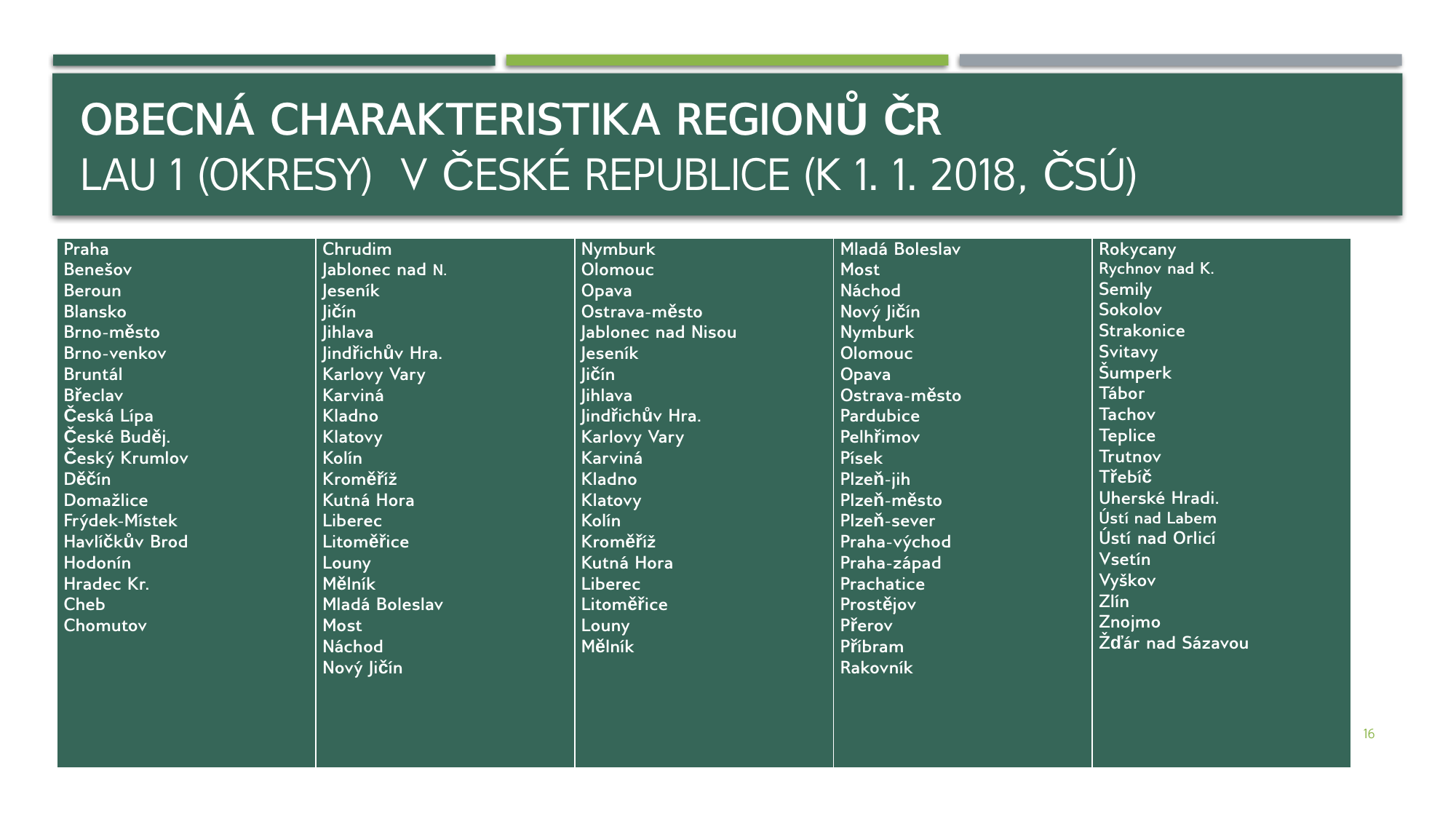

# Obecná charakteristika regionů Čr LAU 1 (OKRESY)  v České republice (k 1. 1. 2018, ČSÚ)
| Praha Benešov Beroun Blansko Brno-město Brno-venkov Bruntál Břeclav Česká Lípa České Buděj. Český Krumlov Děčín Domažlice Frýdek-Místek Havlíčkův Brod Hodonín Hradec Kr. Cheb Chomutov | Chrudim Jablonec nad N. Jeseník Jičín Jihlava Jindřichův Hra. Karlovy Vary Karviná Kladno Klatovy Kolín Kroměříž Kutná Hora Liberec Litoměřice Louny Mělník Mladá Boleslav Most Náchod Nový Jičín | Nymburk Olomouc Opava Ostrava-město Jablonec nad Nisou Jeseník Jičín Jihlava Jindřichův Hra. Karlovy Vary Karviná Kladno Klatovy Kolín Kroměříž Kutná Hora Liberec Litoměřice Louny Mělník | Mladá Boleslav Most Náchod Nový Jičín Nymburk Olomouc Opava Ostrava-město Pardubice Pelhřimov Písek Plzeň-jih Plzeň-město Plzeň-sever Praha-východ Praha-západ Prachatice Prostějov Přerov Příbram Rakovník | Rokycany Rychnov nad K. Semily Sokolov Strakonice Svitavy Šumperk Tábor Tachov Teplice Trutnov Třebíč Uherské Hradi. Ústí nad Labem Ústí nad Orlicí Vsetín Vyškov Zlín Znojmo Žďár nad Sázavou |
| --- | --- | --- | --- | --- |
16